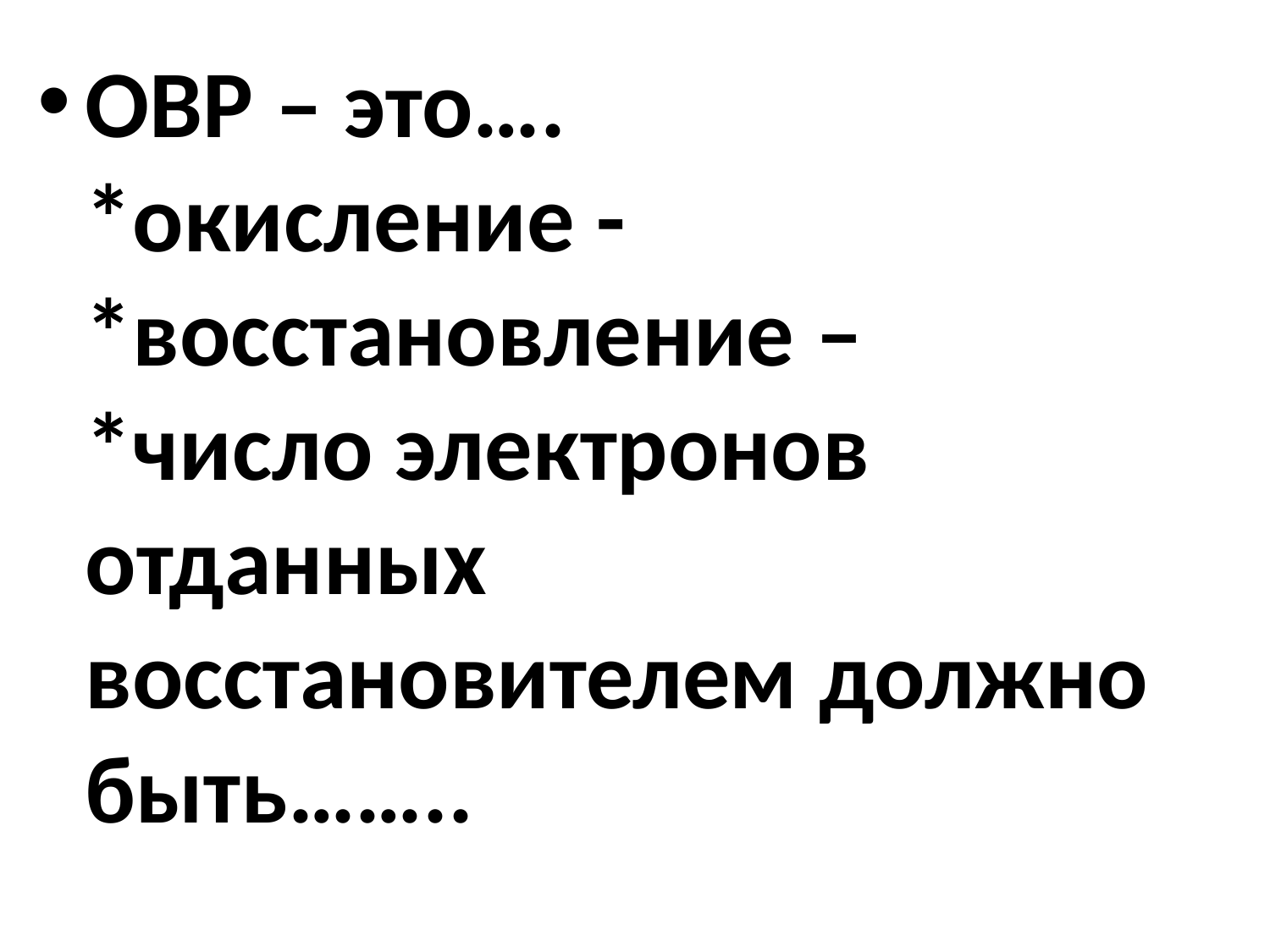

ОВР – это….
*окисление -
*восстановление –
*число электронов отданных восстановителем должно быть……..